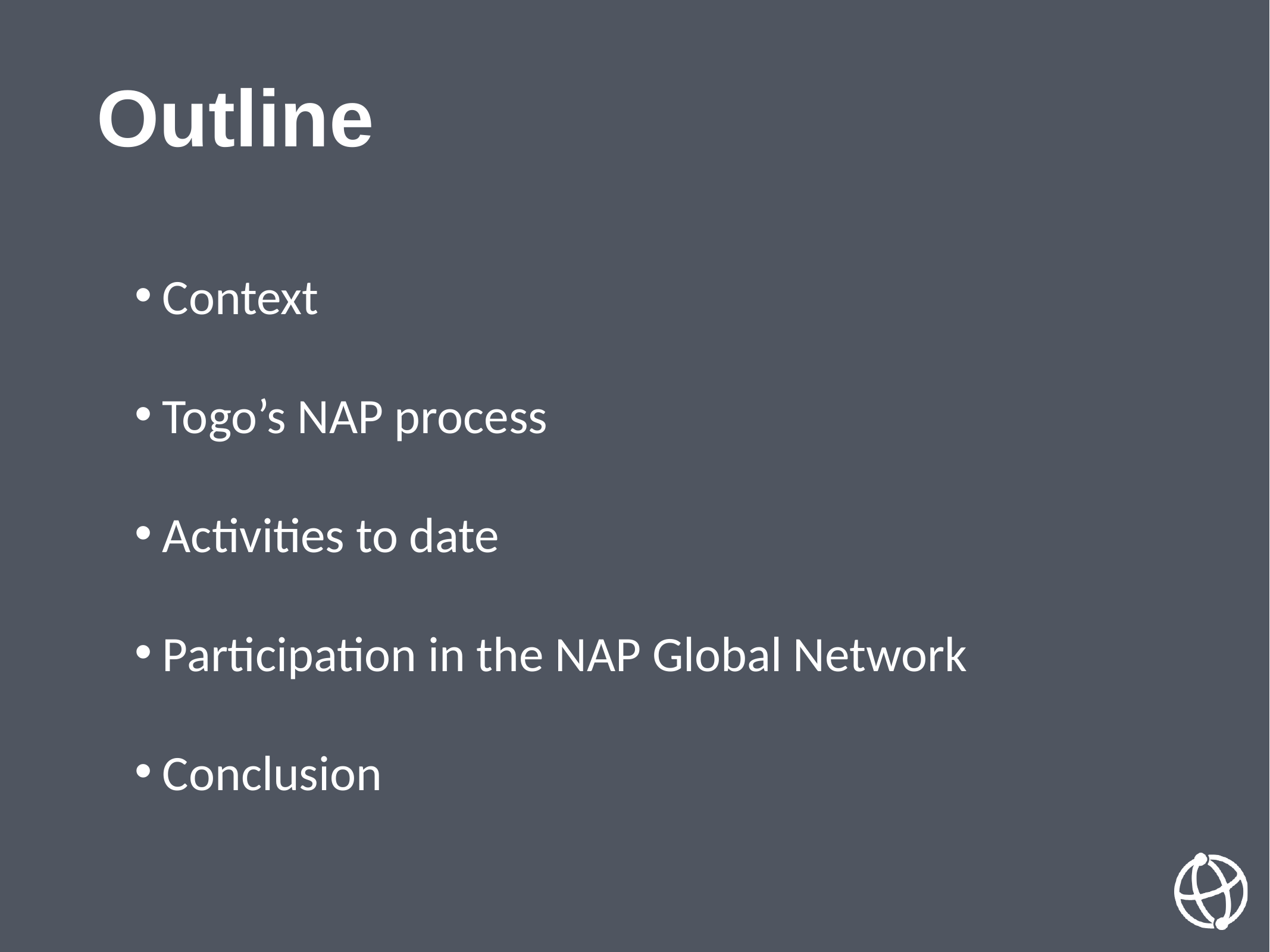

Outline

Context

Togo’s NAP process

Activities to date

Participation in the NAP Global Network

Conclusion